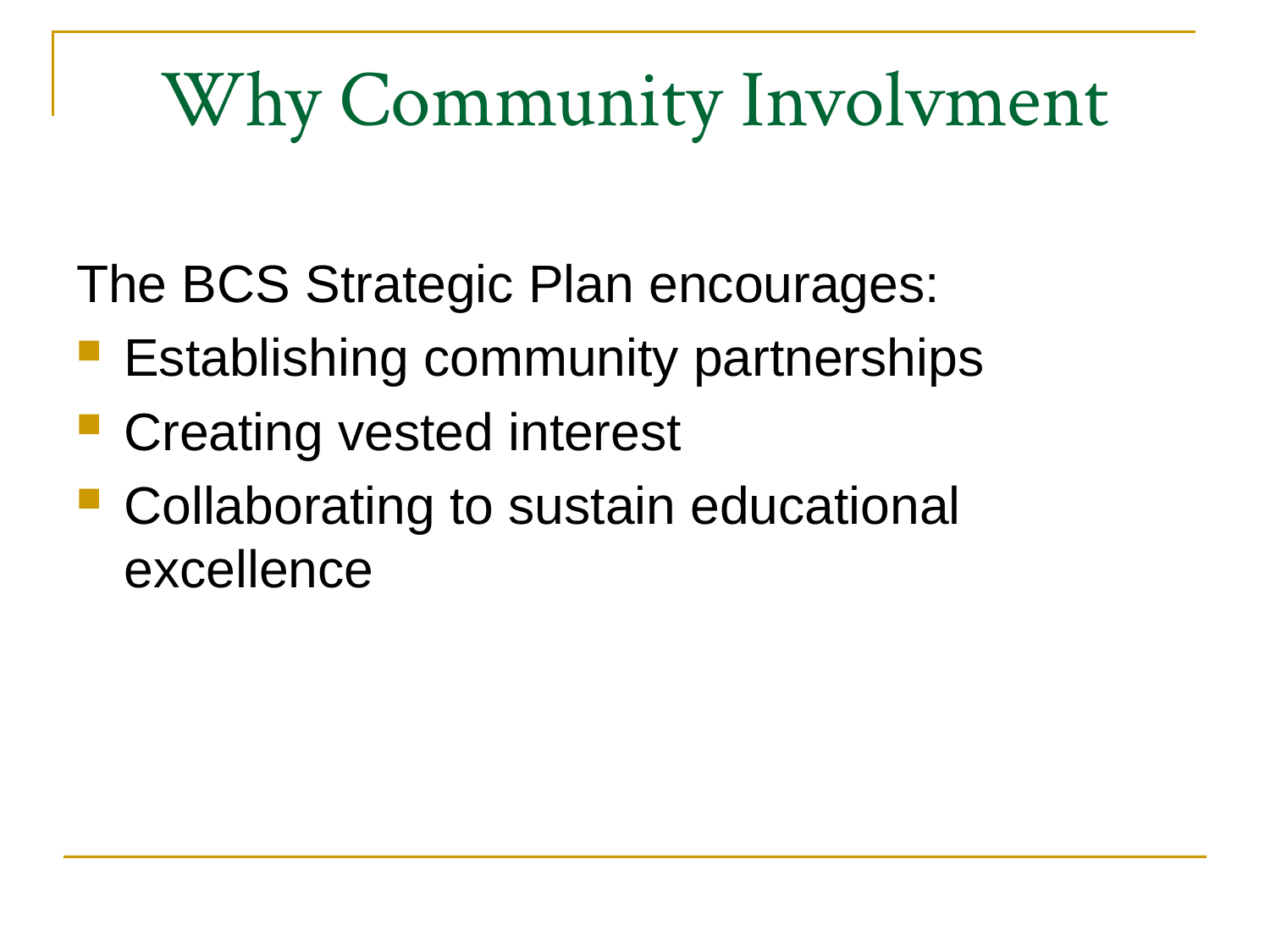

# Why Community Involvment
The BCS Strategic Plan encourages:
Establishing community partnerships
Creating vested interest
Collaborating to sustain educational excellence